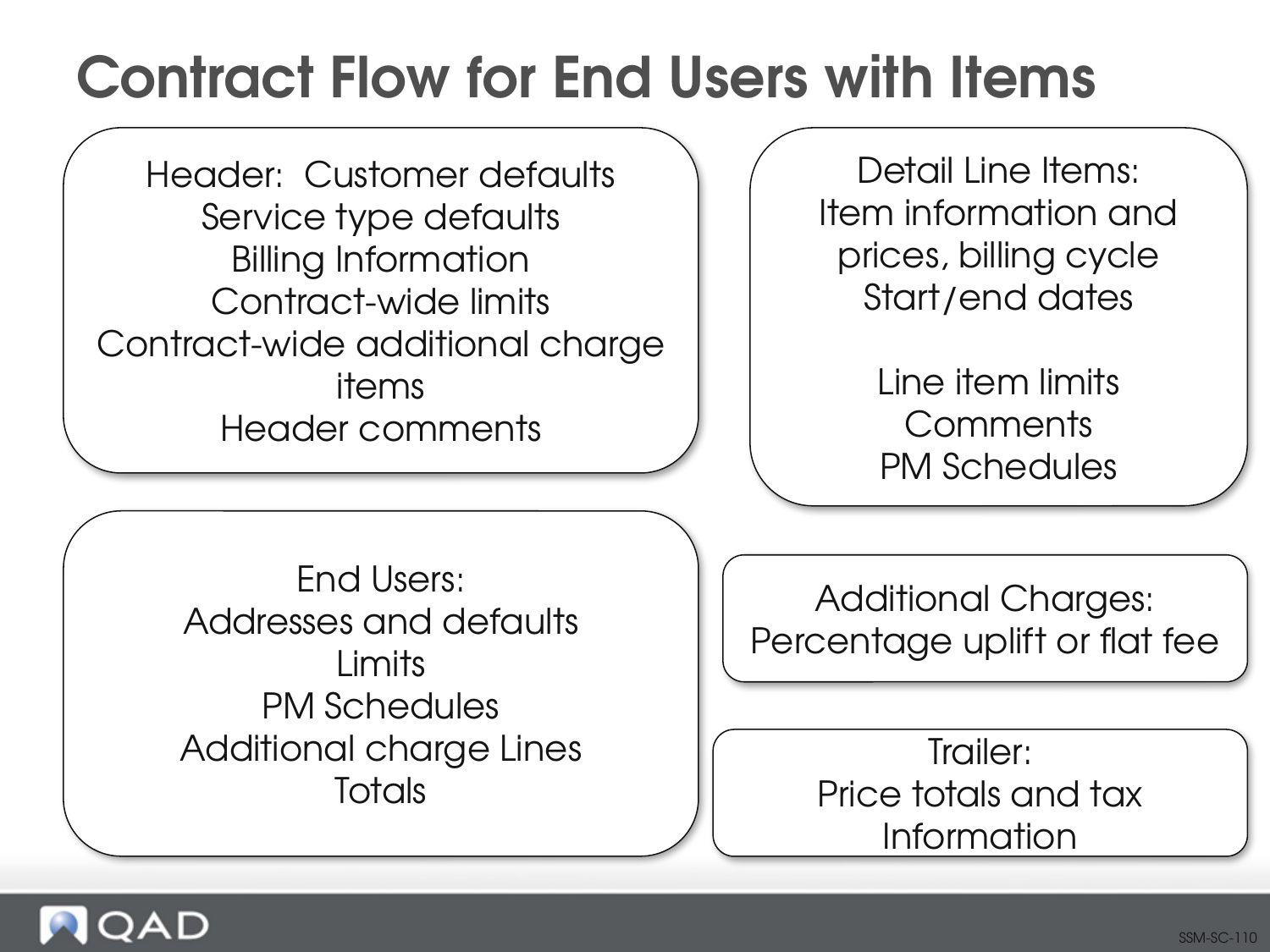

# Contract Flow for End Users with Items
Header:  Customer defaults
Service type defaults
Billing Information
Contract-wide limits
Contract-wide additional charge items
Header comments

Detail Line Items:
Item information and prices, billing cycle
Start/end dates

Line item limits
Comments
PM Schedules

End Users:
Addresses and defaults
Limits
PM Schedules
Additional charge Lines
Totals
Additional Charges:
Percentage uplift or flat fee

Trailer:
Price totals and tax Information

SSM-SC-110